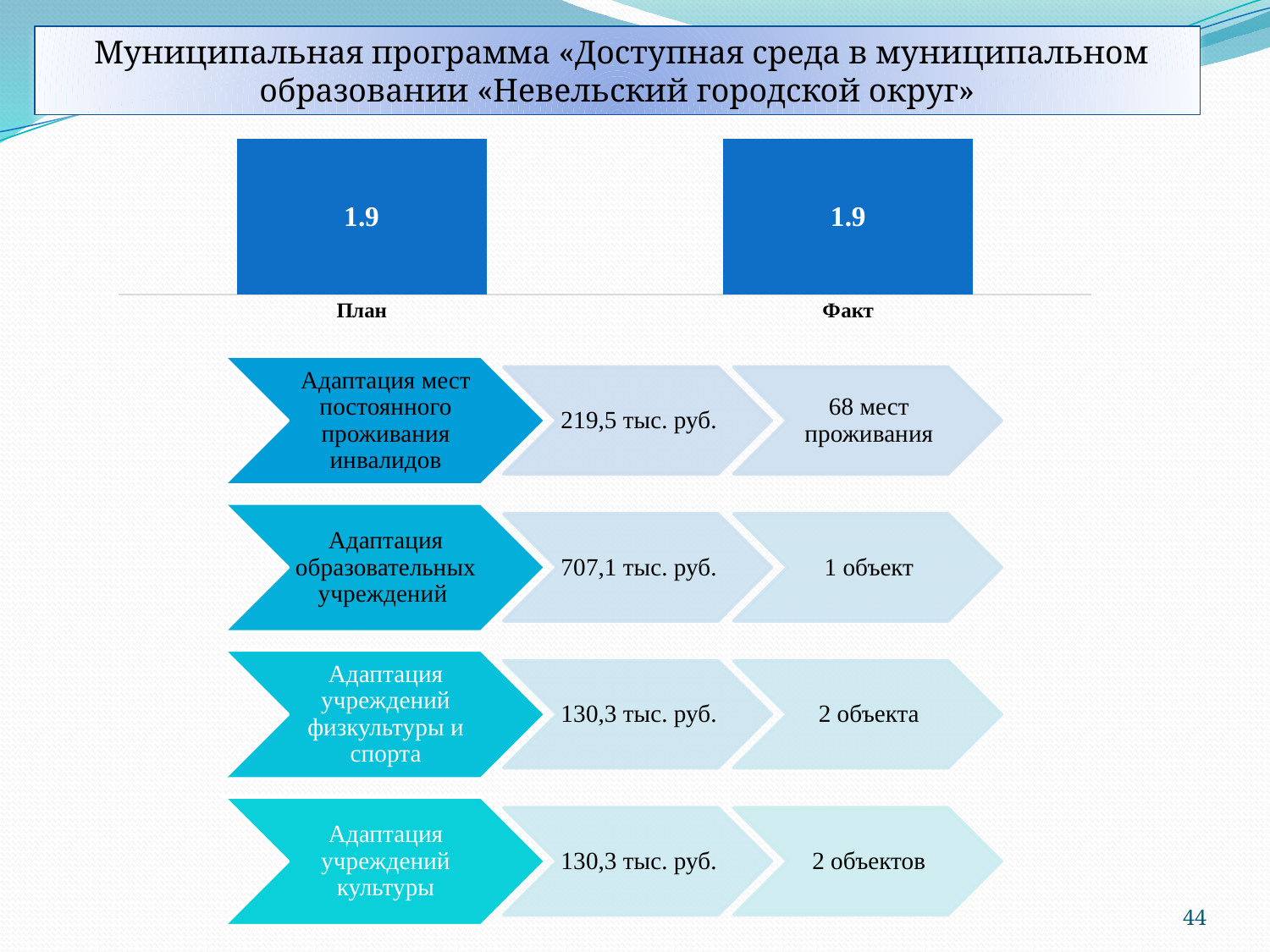

Муниципальная программа «Доступная среда в муниципальном образовании «Невельский городской округ»

### Chart

| Category | Областной бюджет | Столбец1 |
|---|---|---|
| План | 1.9 | None |
| Факт | 1.9 | None |
Адаптация мест постоянного проживания инвалидов
219,5 тыс. руб.
68 мест проживания
Адаптация образовательных учреждений
707,1 тыс. руб.
1 объект
Адаптация учреждений физкультуры и спорта
130,3 тыс. руб.
2 объекта
Адаптация учреждений культуры
130,3 тыс. руб.
2 объектов
44